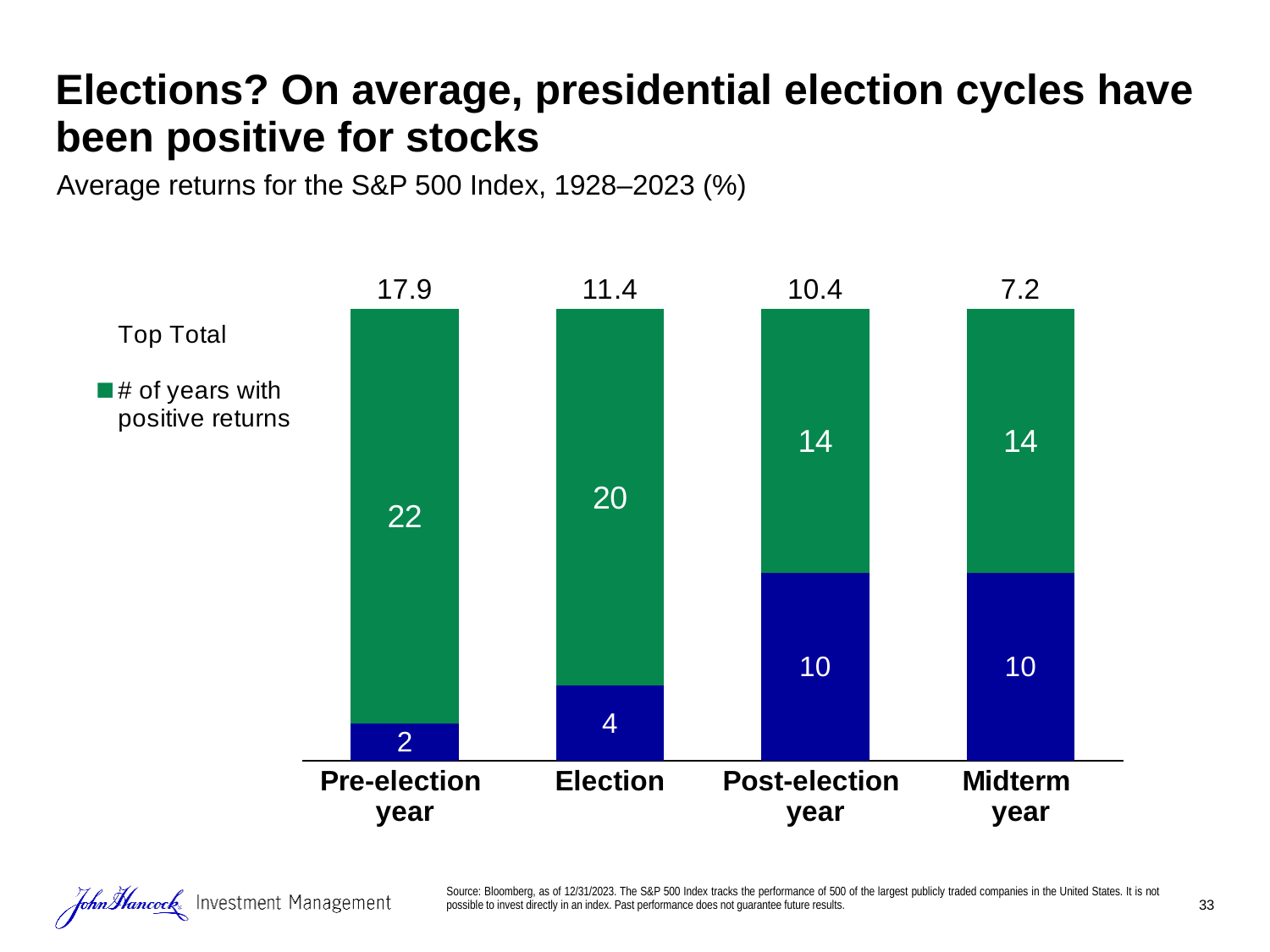

# Elections? On average, presidential election cycles have been positive for stocks
Average returns for the S&P 500 Index, 1928–2023 (%)

### Chart

| Category | # of years with negative returns | # of years with positive returns | Top Total |
|---|---|---|---|
| Pre-election
year | 2.0 | 22.0 | 17.9 |
| Election | 4.0 | 20.0 | 11.4 |
| Post-election
year | 10.0 | 14.0 | 10.4 |
| Midterm
year | 10.0 | 14.0 | 7.2 |
Source: Bloomberg, as of 12/31/2023. The S&P 500 Index tracks the performance of 500 of the largest publicly traded companies in the United States. It is not possible to invest directly in an index. Past performance does not guarantee future results.
33